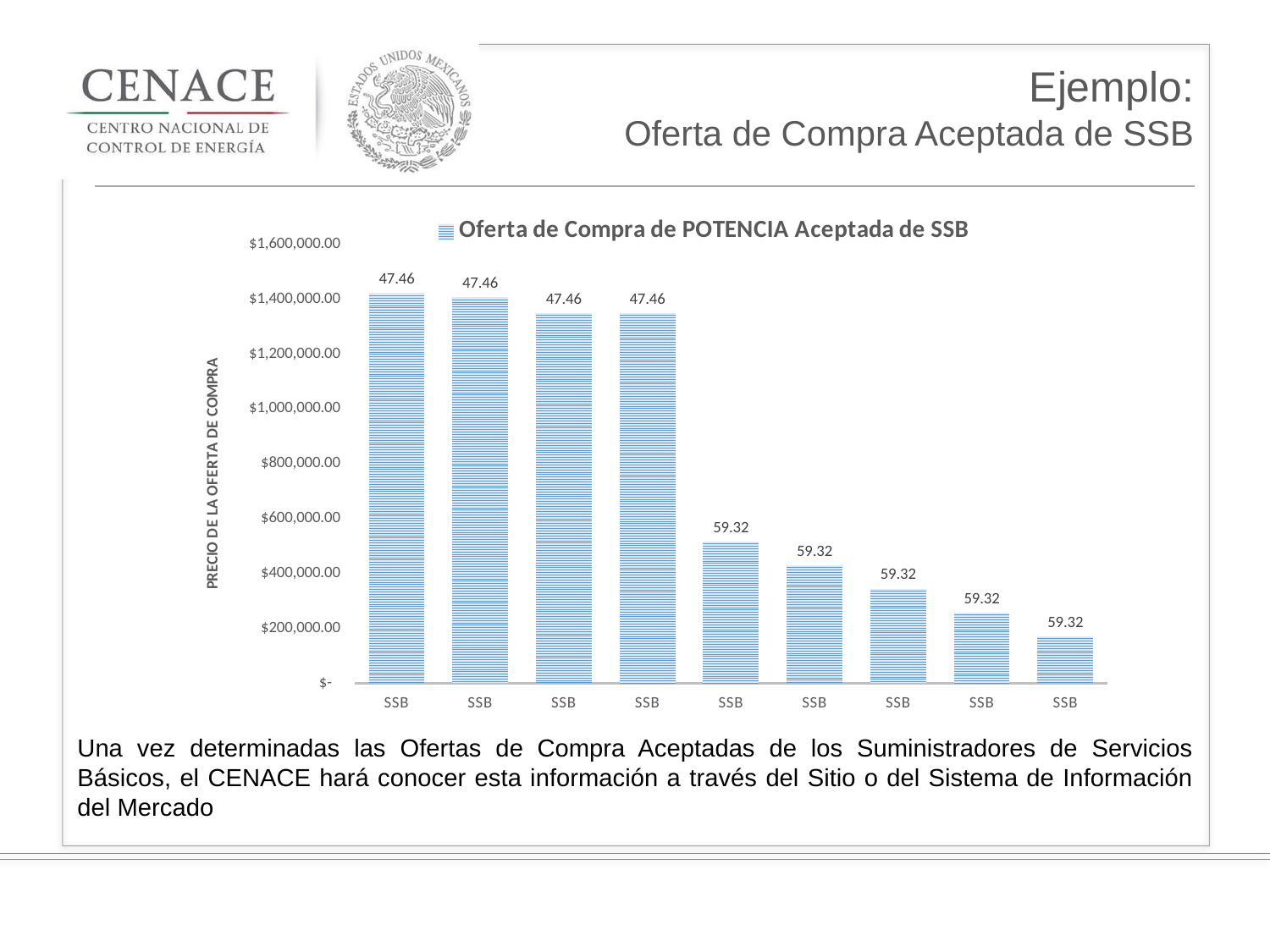

# Ejemplo: Oferta de Compra Aceptada de SSB

### Chart

| Category |  |
|---|---|
| SSB | 1422293.73 |
| SSB | 1407927.12 |
| SSB | 1350125.3 |
| SSB | 1349851.23 |
| SSB | 517197.72 |
| SSB | 430998.1 |
| SSB | 344798.48 |
| SSB | 258598.86 |
| SSB | 172399.24 |
Una vez determinadas las Ofertas de Compra Aceptadas de los Suministradores de Servicios Básicos, el CENACE hará conocer esta información a través del Sitio o del Sistema de Información del Mercado